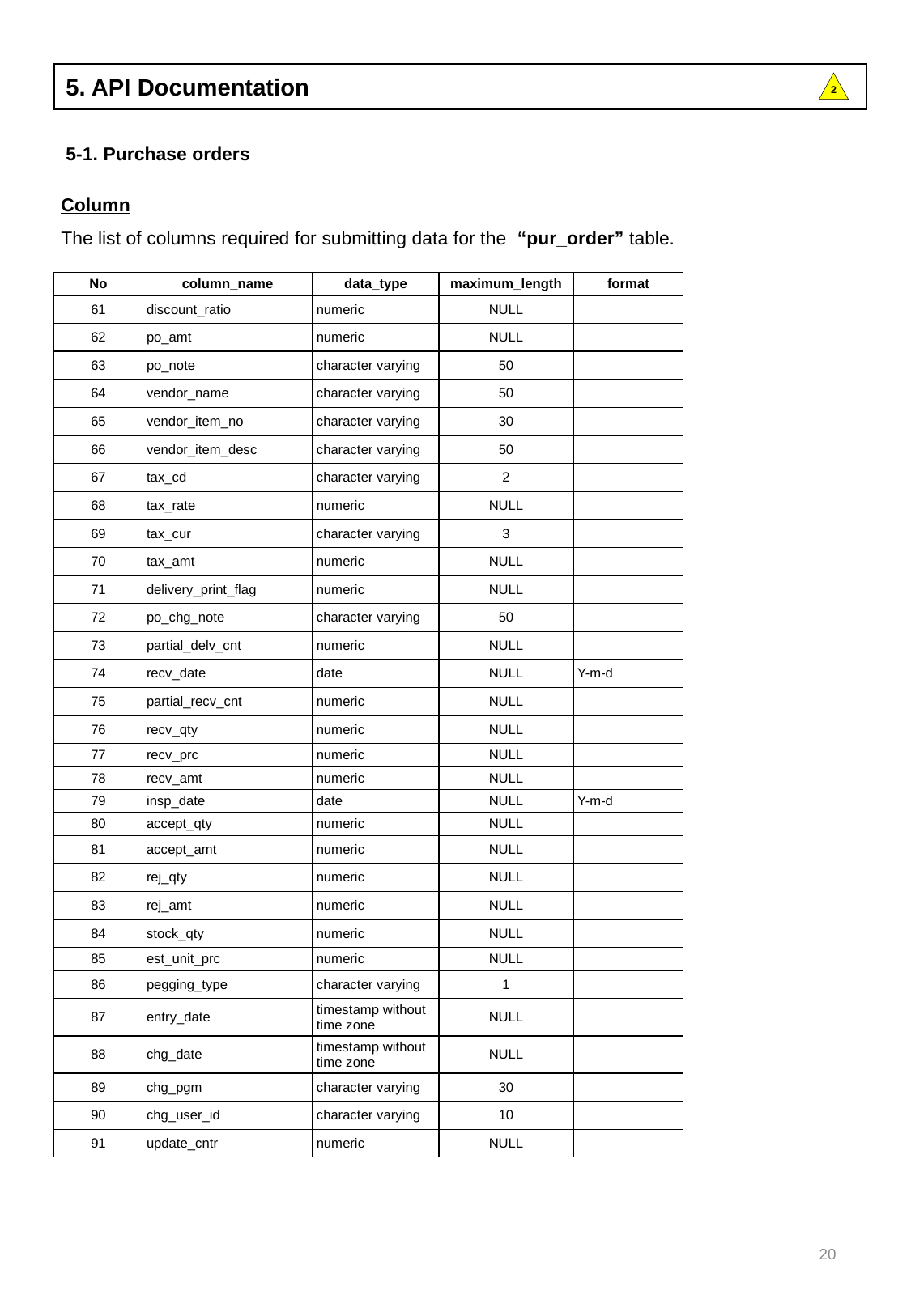

5. API Documentation
2
5-1. Purchase orders
Column
The list of columns required for submitting data for the  “pur_order” table.
| No | column\_name | data\_type | maximum\_length | format |
| --- | --- | --- | --- | --- |
| 61 | discount\_ratio | numeric | NULL |  |
| 62 | po\_amt | numeric | NULL |  |
| 63 | po\_note | character varying | 50 |  |
| 64 | vendor\_name | character varying | 50 |  |
| 65 | vendor\_item\_no | character varying | 30 |  |
| 66 | vendor\_item\_desc | character varying | 50 |  |
| 67 | tax\_cd | character varying | 2 |  |
| 68 | tax\_rate | numeric | NULL |  |
| 69 | tax\_cur | character varying | 3 |  |
| 70 | tax\_amt | numeric | NULL |  |
| 71 | delivery\_print\_flag | numeric | NULL |  |
| 72 | po\_chg\_note | character varying | 50 |  |
| 73 | partial\_delv\_cnt | numeric | NULL |  |
| 74 | recv\_date | date | NULL | Y-m-d |
| 75 | partial\_recv\_cnt | numeric | NULL |  |
| 76 | recv\_qty | numeric | NULL |  |
| 77 | recv\_prc | numeric | NULL |  |
| 78 | recv\_amt | numeric | NULL |  |
| 79 | insp\_date | date | NULL | Y-m-d |
| 80 | accept\_qty | numeric | NULL |  |
| 81 | accept\_amt | numeric | NULL |  |
| 82 | rej\_qty | numeric | NULL |  |
| 83 | rej\_amt | numeric | NULL |  |
| 84 | stock\_qty | numeric | NULL |  |
| 85 | est\_unit\_prc | numeric | NULL |  |
| 86 | pegging\_type | character varying | 1 |  |
| 87 | entry\_date | timestamp without time zone | NULL |  |
| 88 | chg\_date | timestamp without time zone | NULL |  |
| 89 | chg\_pgm | character varying | 30 |  |
| 90 | chg\_user\_id | character varying | 10 |  |
| 91 | update\_cntr | numeric | NULL |  |
20